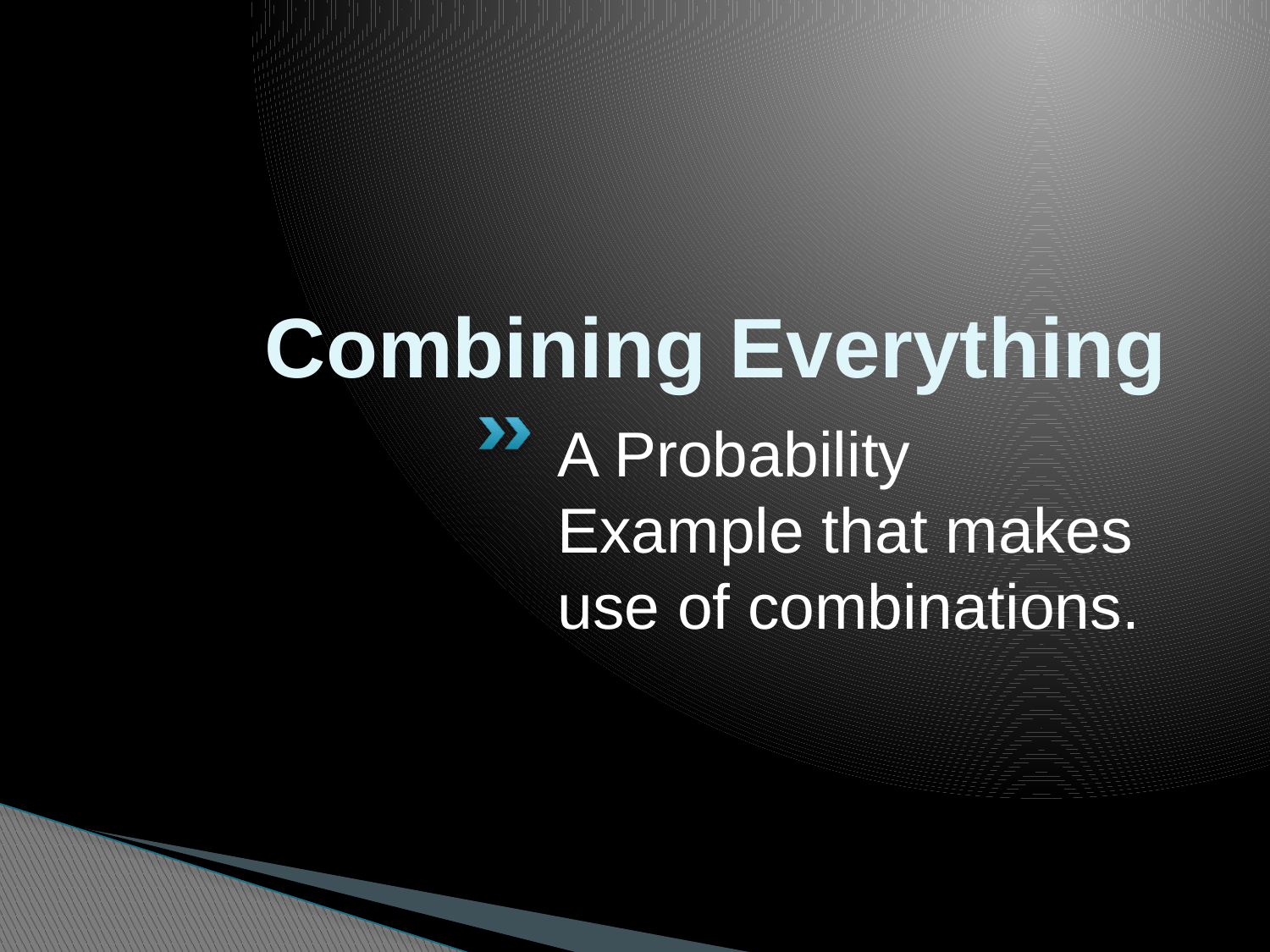

# Combining Everything
A Probability Example that makes use of combinations.